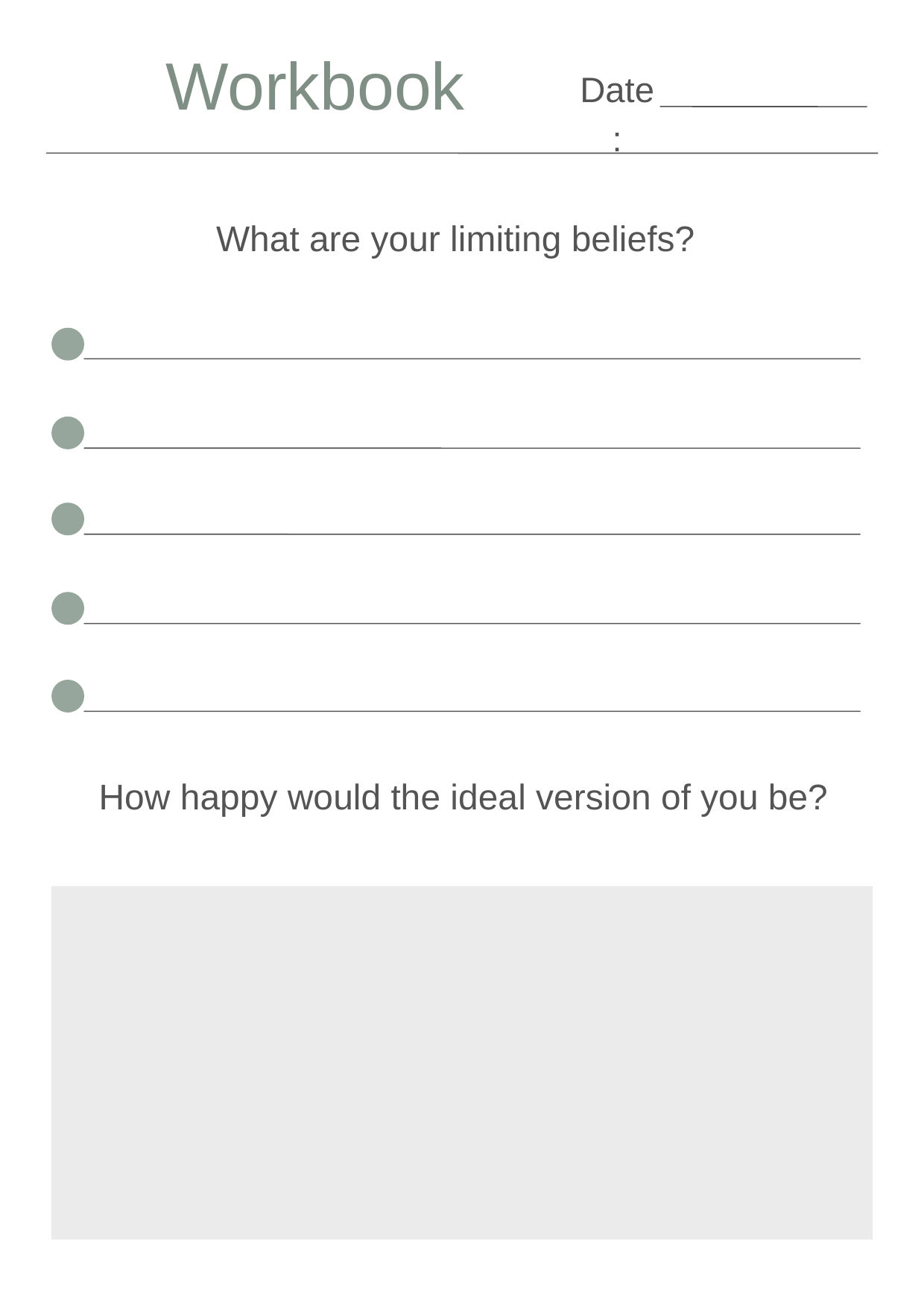

Workbook
Date:

What are your limiting beliefs?

How happy would the ideal version of you be?